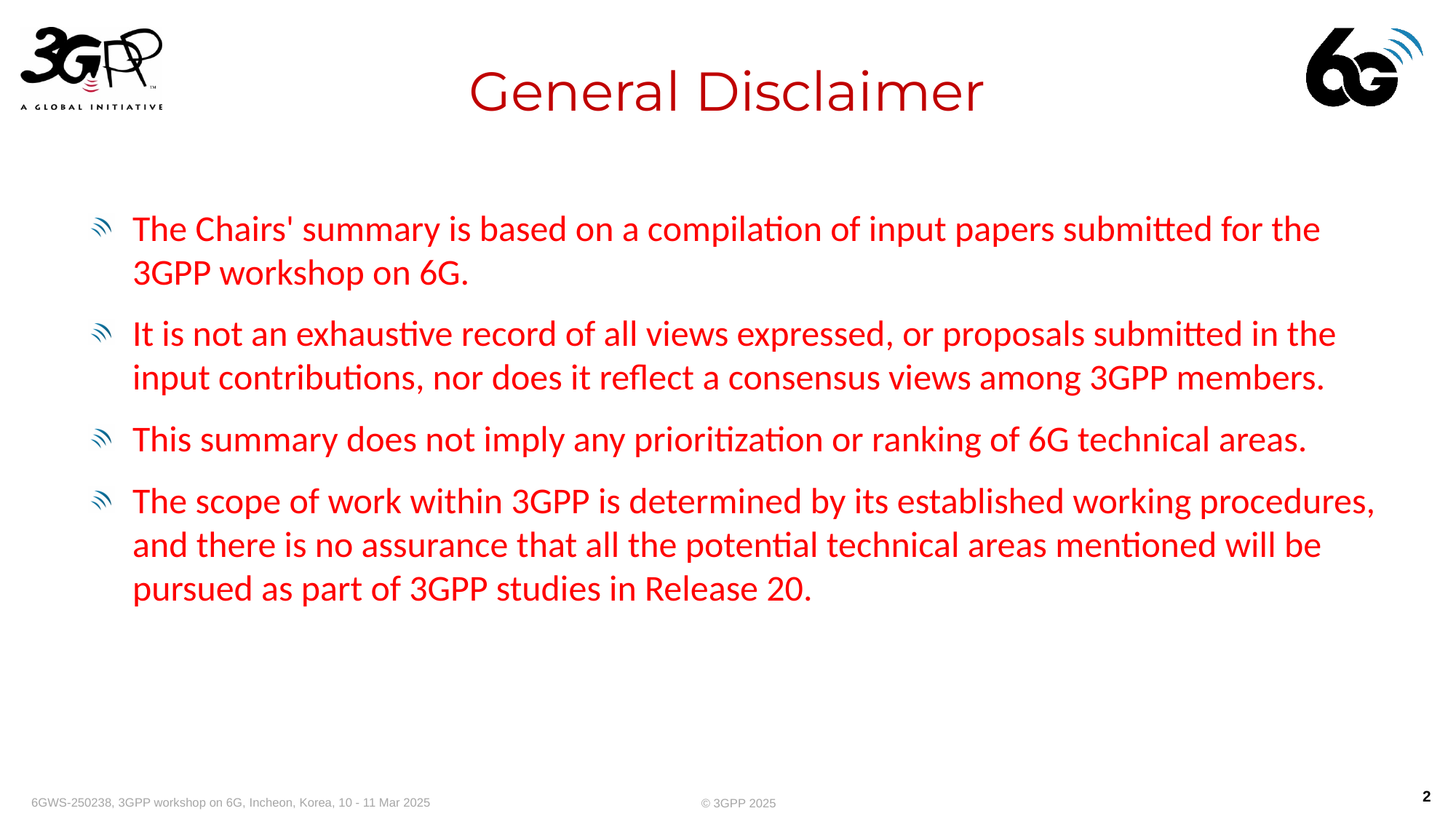

# General Disclaimer
The Chairs' summary is based on a compilation of input papers submitted for the 3GPP workshop on 6G.
It is not an exhaustive record of all views expressed, or proposals submitted in the input contributions, nor does it reflect a consensus views among 3GPP members.
This summary does not imply any prioritization or ranking of 6G technical areas.
The scope of work within 3GPP is determined by its established working procedures, and there is no assurance that all the potential technical areas mentioned will be pursued as part of 3GPP studies in Release 20.